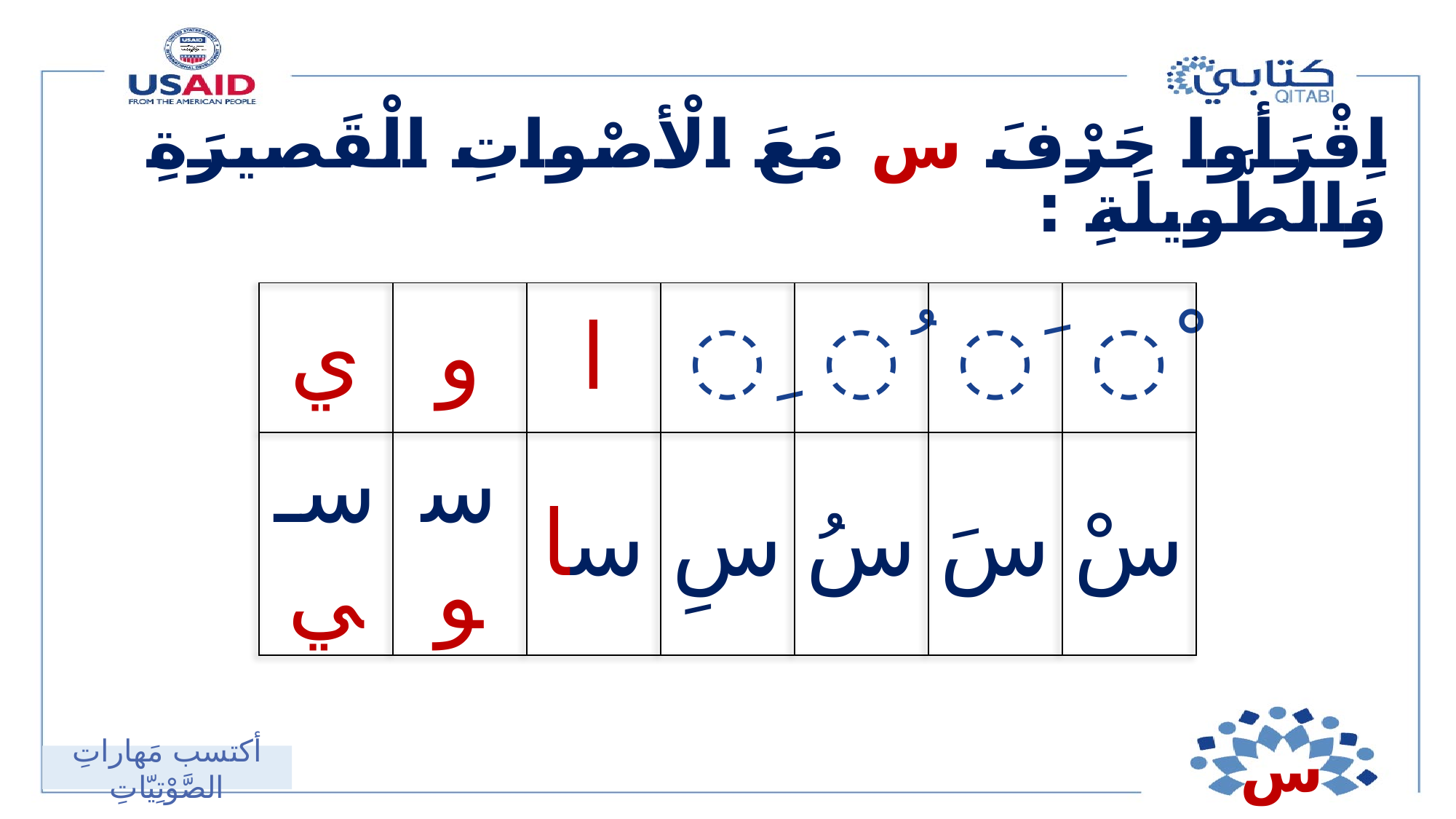

اِقْرَأوا حَرْفَ س مَعَ الْأصْواتِ الْقَصيرَةِ وَالطَّويلَةِ :
| ي | و | ا | ِ | ُ | َ | ْ |
| --- | --- | --- | --- | --- | --- | --- |
| سـي | سو | سا | سِ | سُ | سَ | سْ |
س
أكتسب مَهاراتِ الصَّوْتِيّاتِ